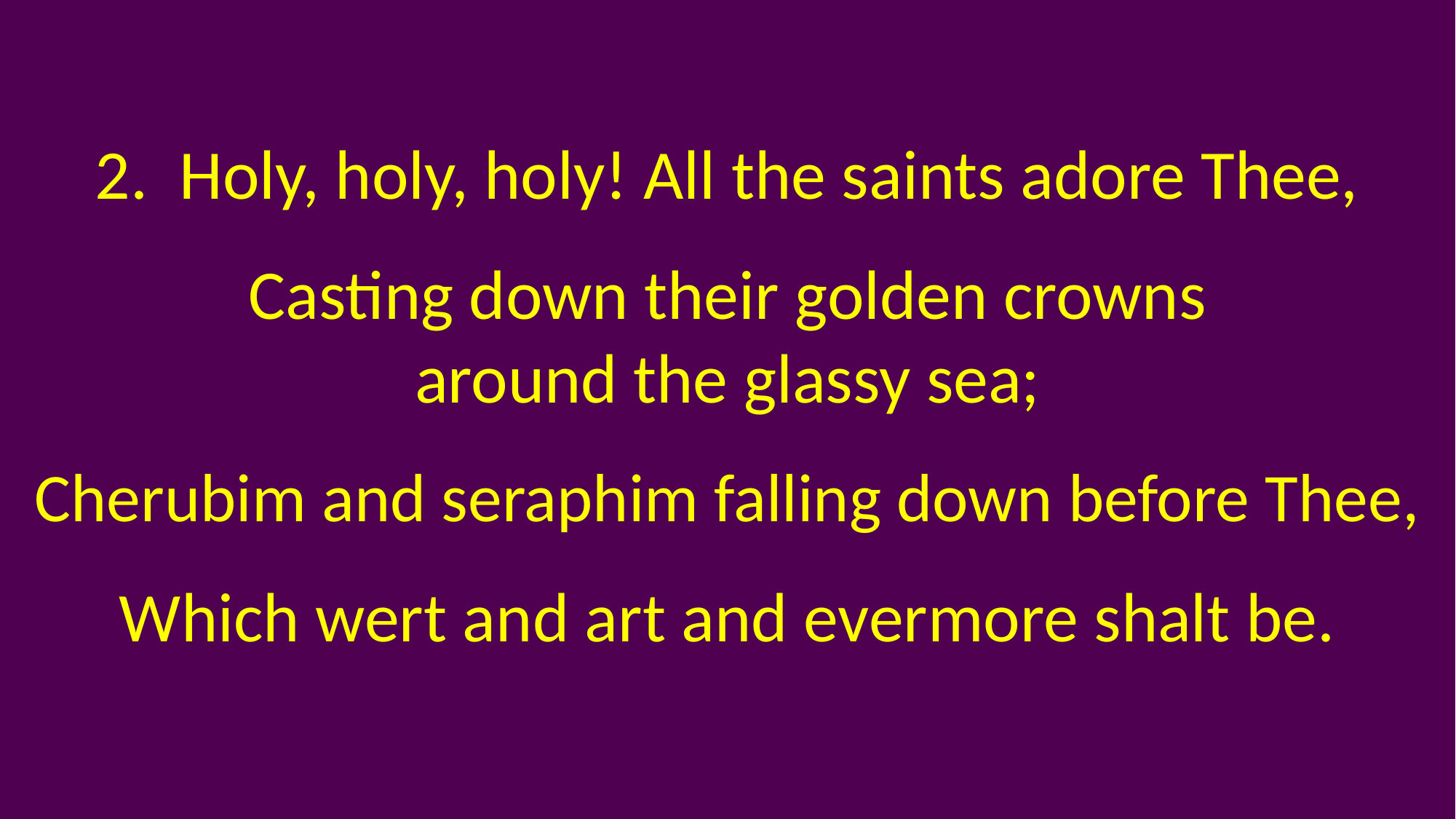

2.  Holy, holy, holy! All the saints adore Thee,
Casting down their golden crowns
around the glassy sea;
Cherubim and seraphim falling down before Thee,
Which wert and art and evermore shalt be.